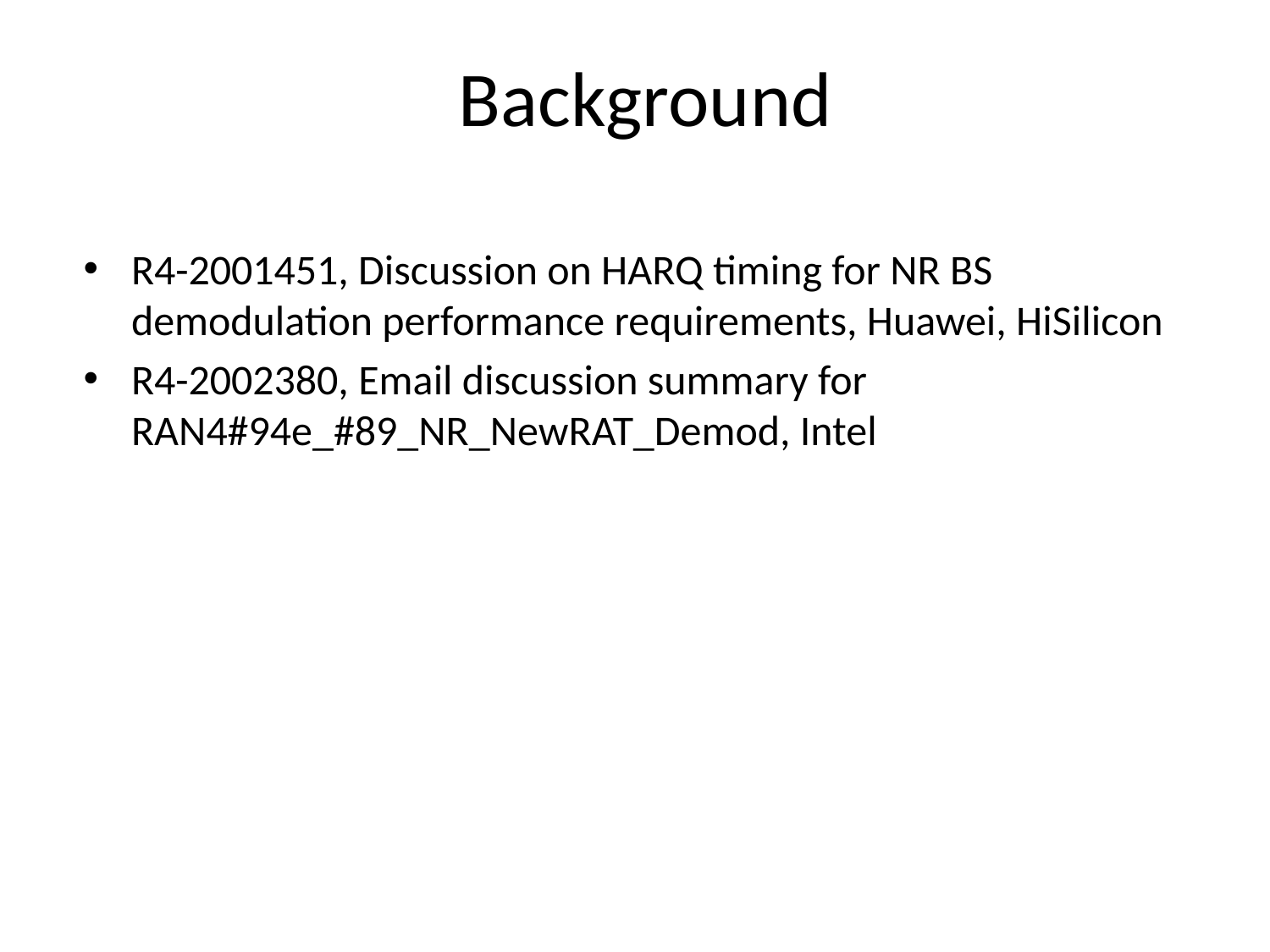

# Background
R4-2001451, Discussion on HARQ timing for NR BS demodulation performance requirements, Huawei, HiSilicon
R4-2002380, Email discussion summary for RAN4#94e_#89_NR_NewRAT_Demod, Intel